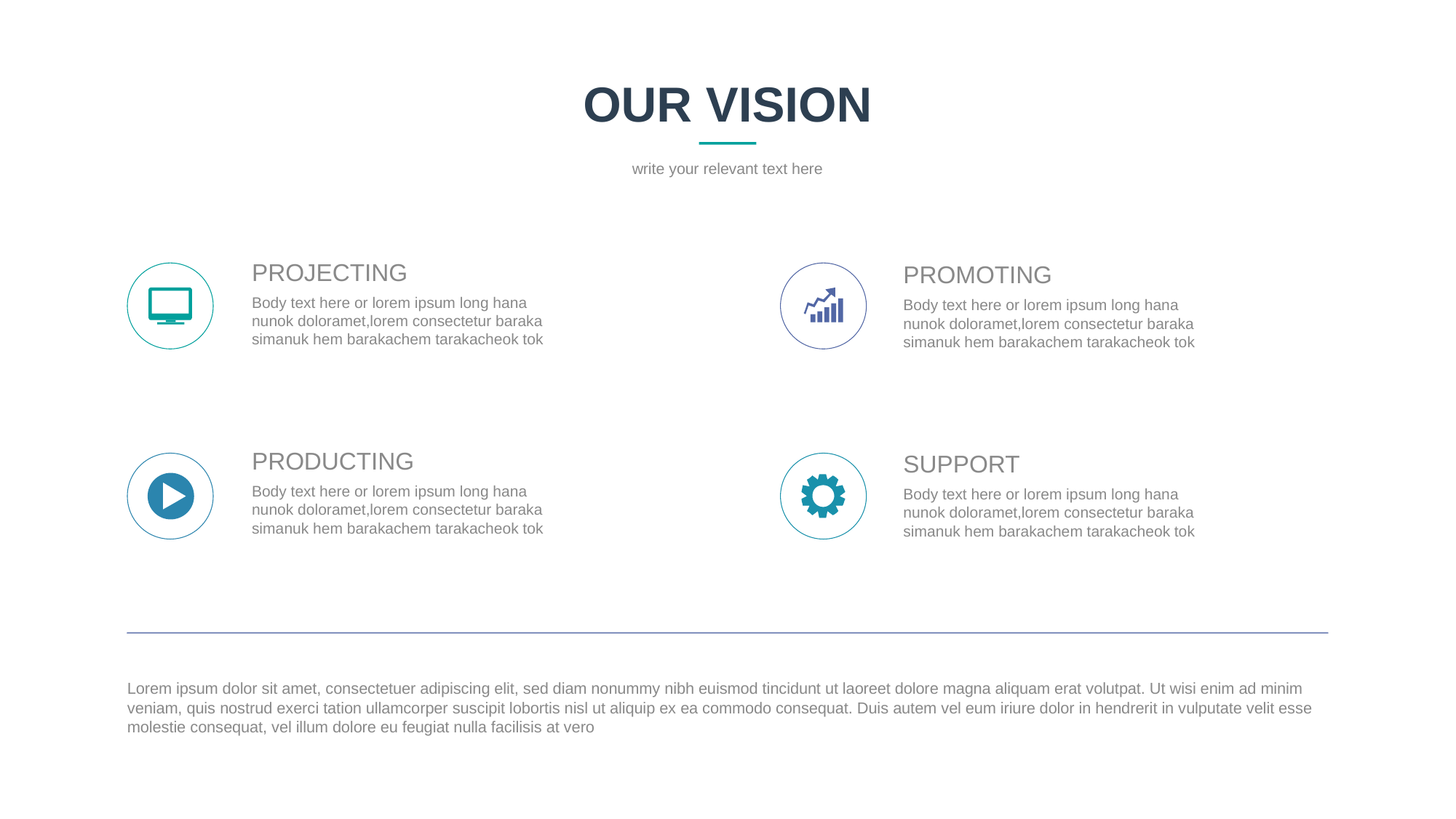

# OUR VISION
write your relevant text here
PROJECTING
PROMOTING

Body text here or lorem ipsum long hana nunok doloramet,lorem consectetur baraka simanuk hem barakachem tarakacheok tok

Body text here or lorem ipsum long hana nunok doloramet,lorem consectetur baraka simanuk hem barakachem tarakacheok tok
PRODUCTING
SUPPORT

Body text here or lorem ipsum long hana nunok doloramet,lorem consectetur baraka simanuk hem barakachem tarakacheok tok
Body text here or lorem ipsum long hana nunok doloramet,lorem consectetur baraka simanuk hem barakachem tarakacheok tok

Lorem ipsum dolor sit amet, consectetuer adipiscing elit, sed diam nonummy nibh euismod tincidunt ut laoreet dolore magna aliquam erat volutpat. Ut wisi enim ad minim veniam, quis nostrud exerci tation ullamcorper suscipit lobortis nisl ut aliquip ex ea commodo consequat. Duis autem vel eum iriure dolor in hendrerit in vulputate velit esse molestie consequat, vel illum dolore eu feugiat nulla facilisis at vero